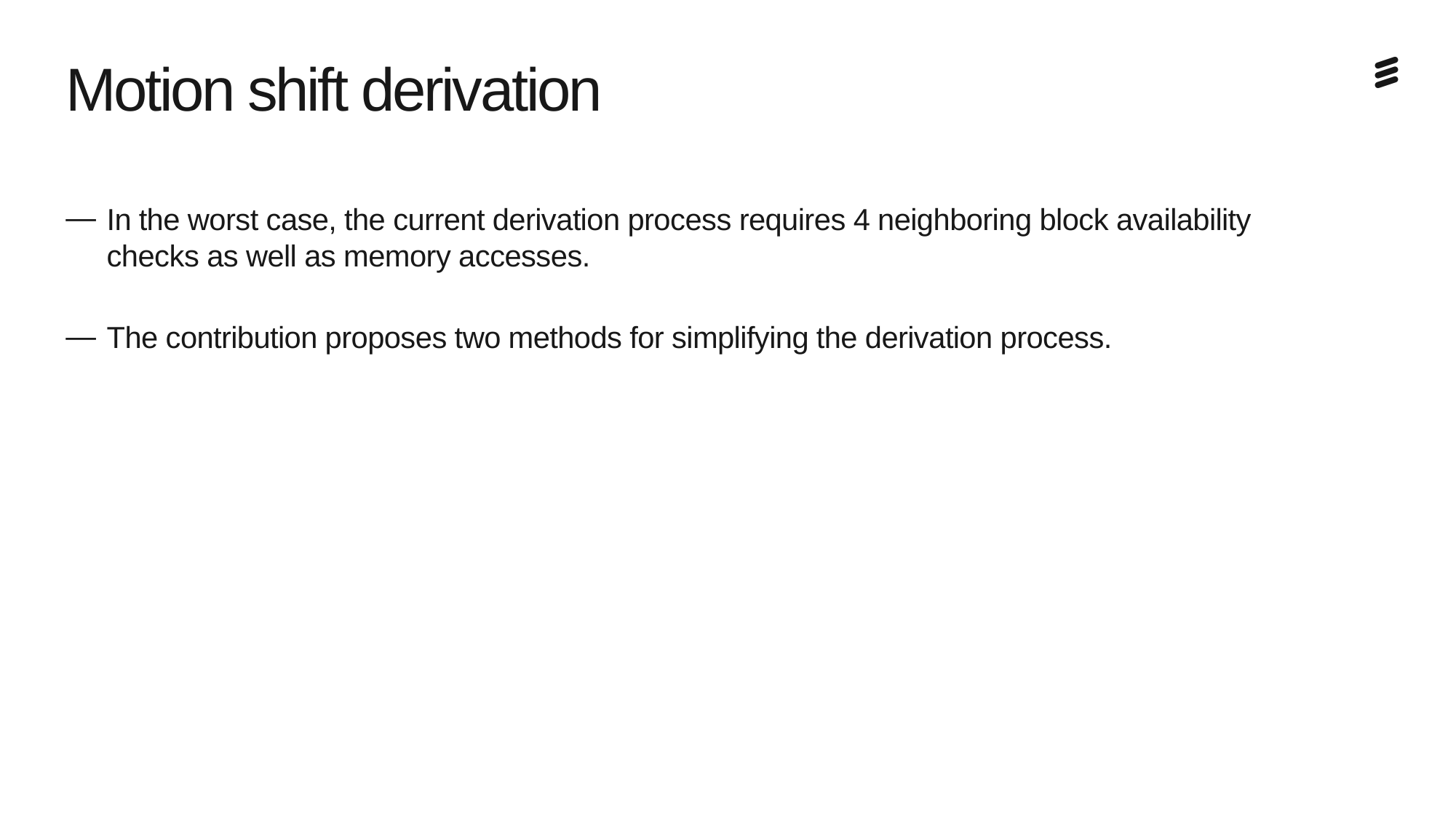

# Motion shift derivation
In the worst case, the current derivation process requires 4 neighboring block availability checks as well as memory accesses.

The contribution proposes two methods for simplifying the derivation process.